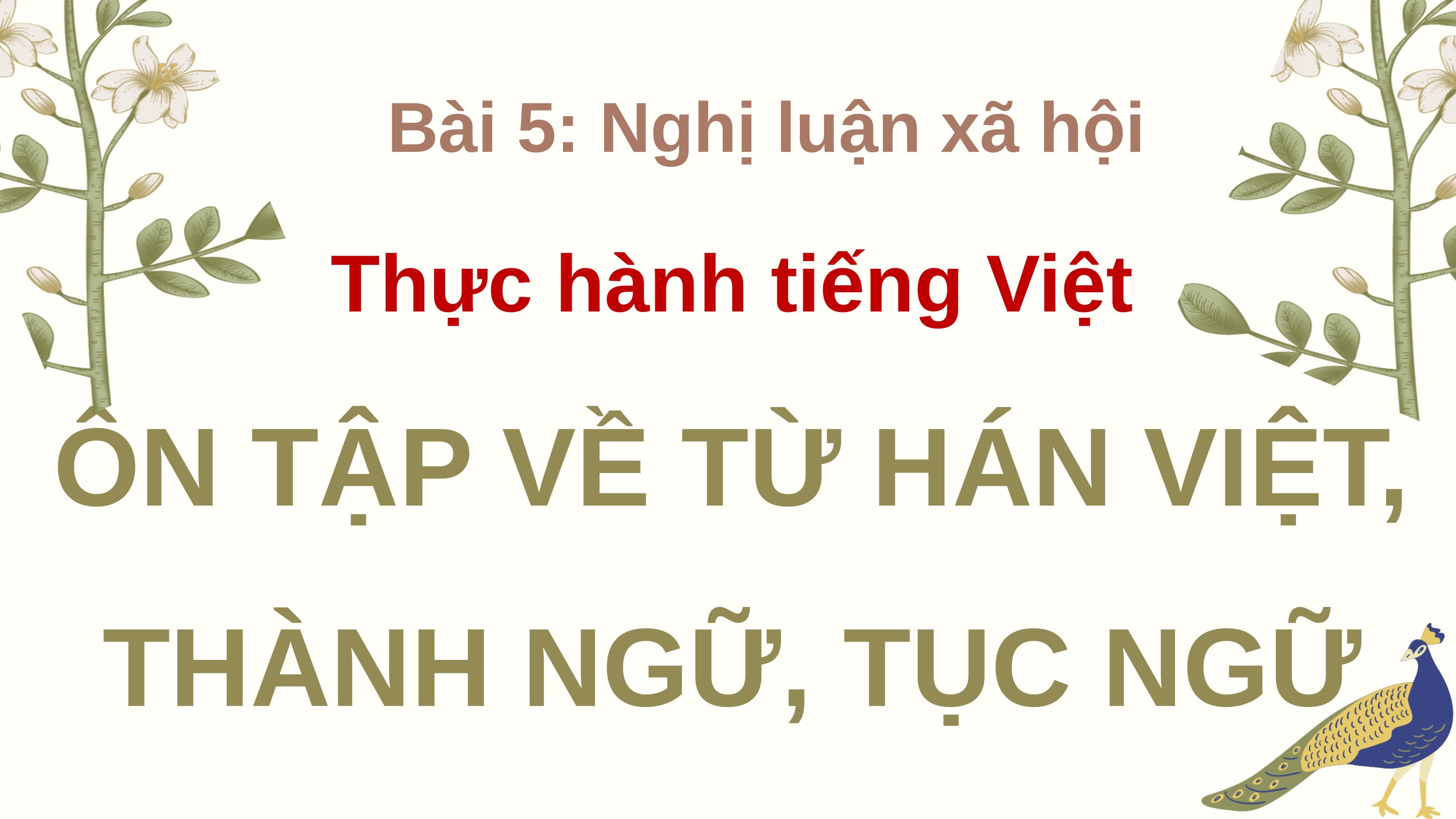

Bài 5: Nghị luận xã hội
Thực hành tiếng Việt
ÔN TẬP VỀ TỪ HÁN VIỆT, THÀNH NGỮ, TỤC NGỮ